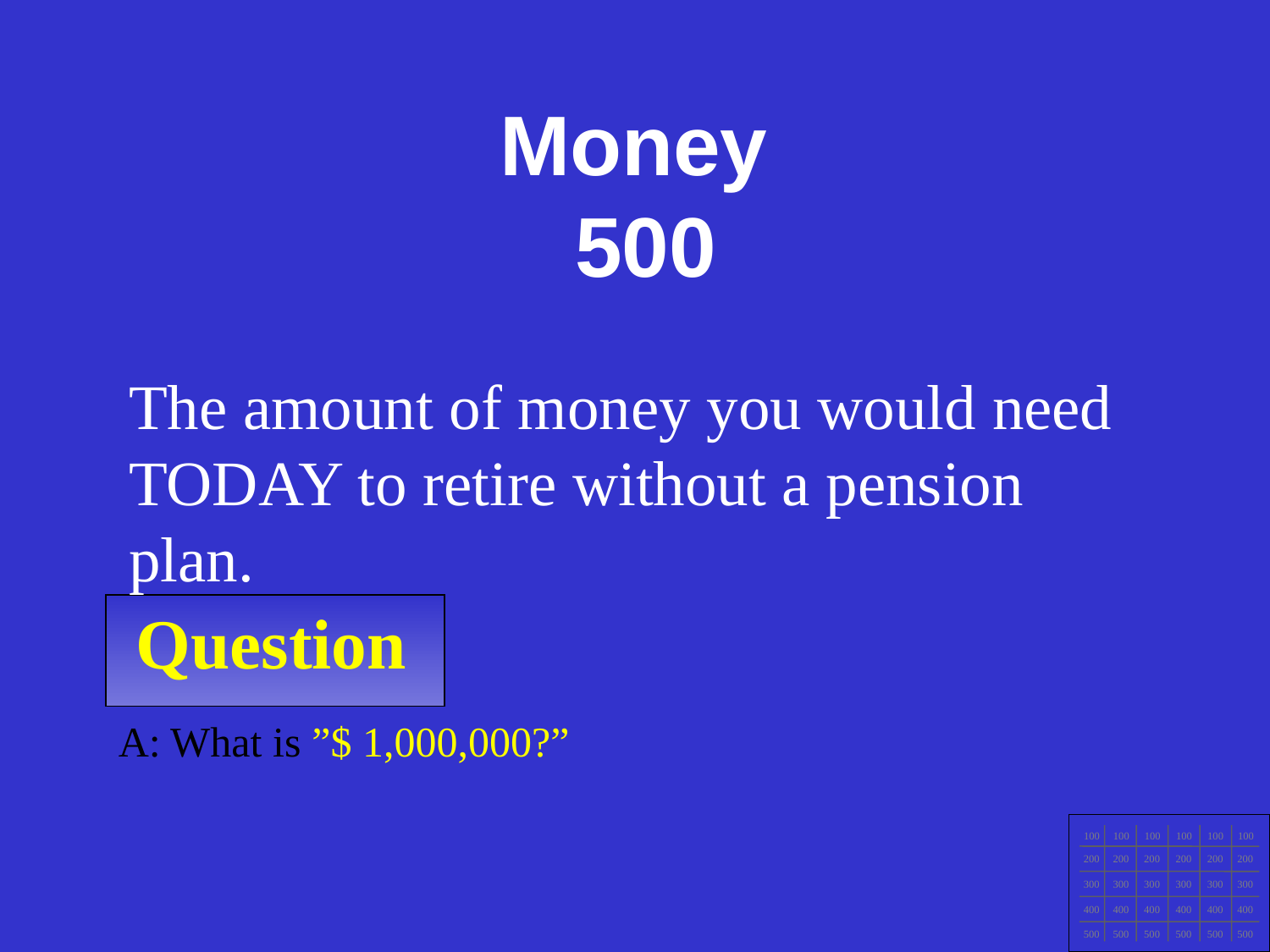

Money
500
The amount of money you would need TODAY to retire without a pension plan.
Question

A: What is ”$ 1,000,000?”

100
100
100
100
100
100

200
200
200
200
200
200

300
300
300
300
300
300

400
400
400
400
400
400

500
500
500
500
500
500